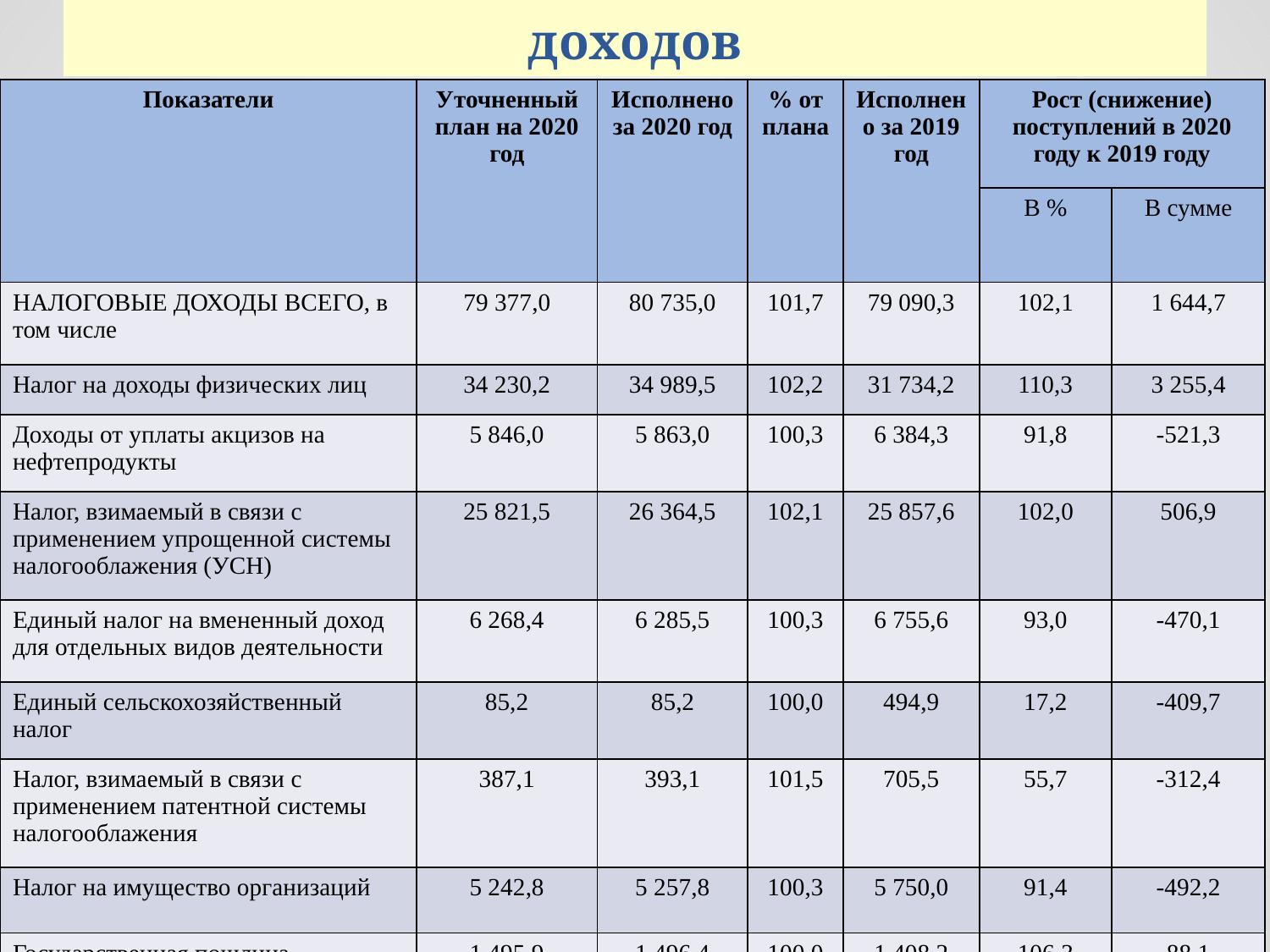

# Исполнение основных налоговых доходов
| Показатели | Уточненный план на 2020 год | Исполнено за 2020 год | % от плана | Исполнено за 2019 год | Рост (снижение) поступлений в 2020 году к 2019 году |  |
| --- | --- | --- | --- | --- | --- | --- |
|  |  |  |  |  | В % | В сумме |
| НАЛОГОВЫЕ ДОХОДЫ ВСЕГО, в том числе | 79 377,0 | 80 735,0 | 101,7 | 79 090,3 | 102,1 | 1 644,7 |
| Налог на доходы физических лиц | 34 230,2 | 34 989,5 | 102,2 | 31 734,2 | 110,3 | 3 255,4 |
| Доходы от уплаты акцизов на нефтепродукты | 5 846,0 | 5 863,0 | 100,3 | 6 384,3 | 91,8 | -521,3 |
| Налог, взимаемый в связи с применением упрощенной системы налогооблажения (УСН) | 25 821,5 | 26 364,5 | 102,1 | 25 857,6 | 102,0 | 506,9 |
| Единый налог на вмененный доход для отдельных видов деятельности | 6 268,4 | 6 285,5 | 100,3 | 6 755,6 | 93,0 | -470,1 |
| Единый сельскохозяйственный налог | 85,2 | 85,2 | 100,0 | 494,9 | 17,2 | -409,7 |
| Налог, взимаемый в связи с применением патентной системы налогооблажения | 387,1 | 393,1 | 101,5 | 705,5 | 55,7 | -312,4 |
| Налог на имущество организаций | 5 242,8 | 5 257,8 | 100,3 | 5 750,0 | 91,4 | -492,2 |
| Государственная пошлина | 1 495,9 | 1 496,4 | 100,0 | 1 408,2 | 106,3 | 88,1 |